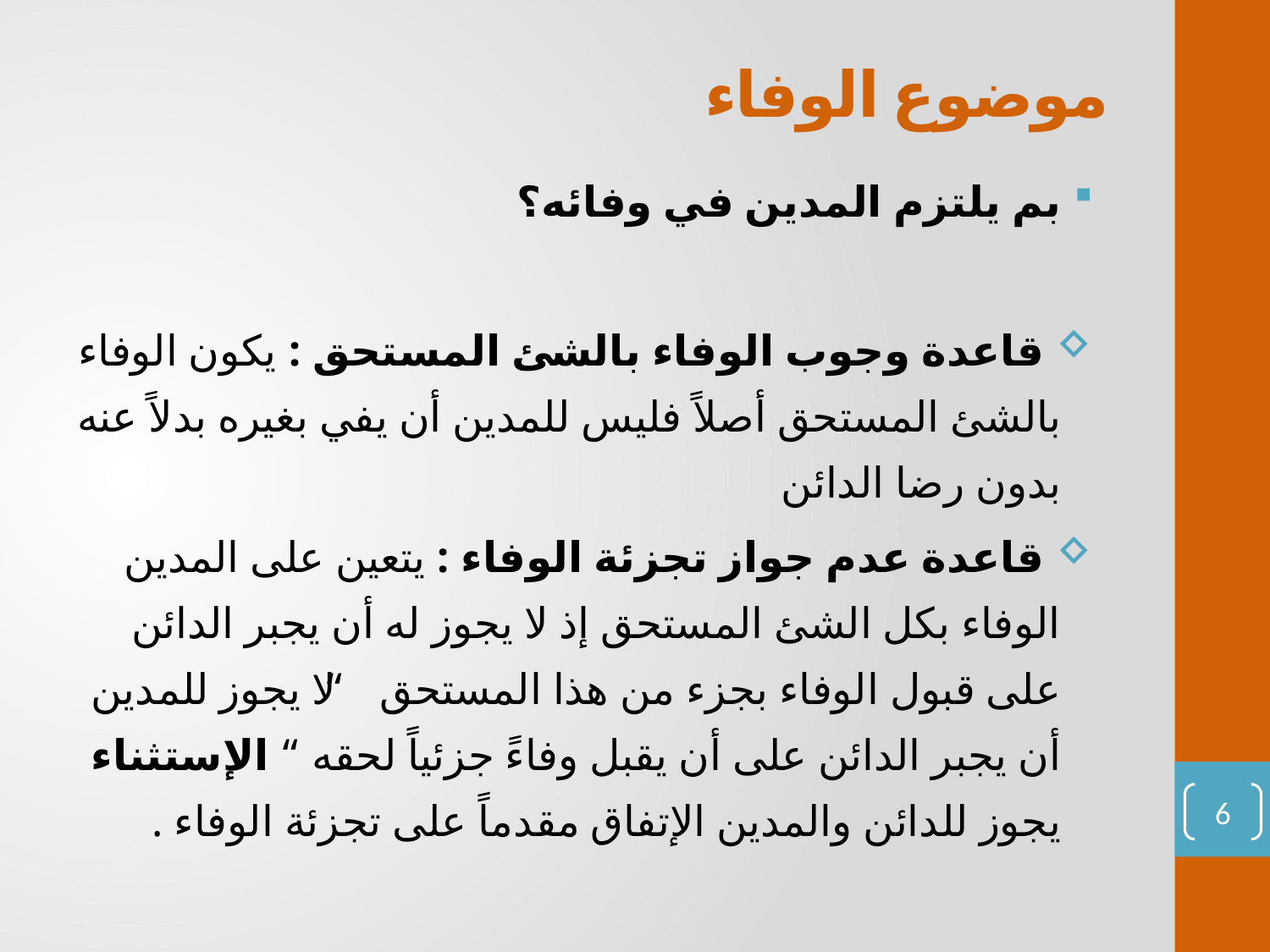

# موضوع الوفاء
بم يلتزم المدين في وفائه؟

 قاعدة وجوب الوفاء بالشئ المستحق : يكون الوفاء بالشئ المستحق أصلاً فليس للمدين أن يفي بغيره بدلاً عنه بدون رضا الدائن
 قاعدة عدم جواز تجزئة الوفاء : يتعين على المدين الوفاء بكل الشئ المستحق إذ لا يجوز له أن يجبر الدائن على قبول الوفاء بجزء من هذا المستحق “ لا يجوز للمدين أن يجبر الدائن على أن يقبل وفاءً جزئياً لحقه “ الإستثناء يجوز للدائن والمدين الإتفاق مقدماً على تجزئة الوفاء .
6